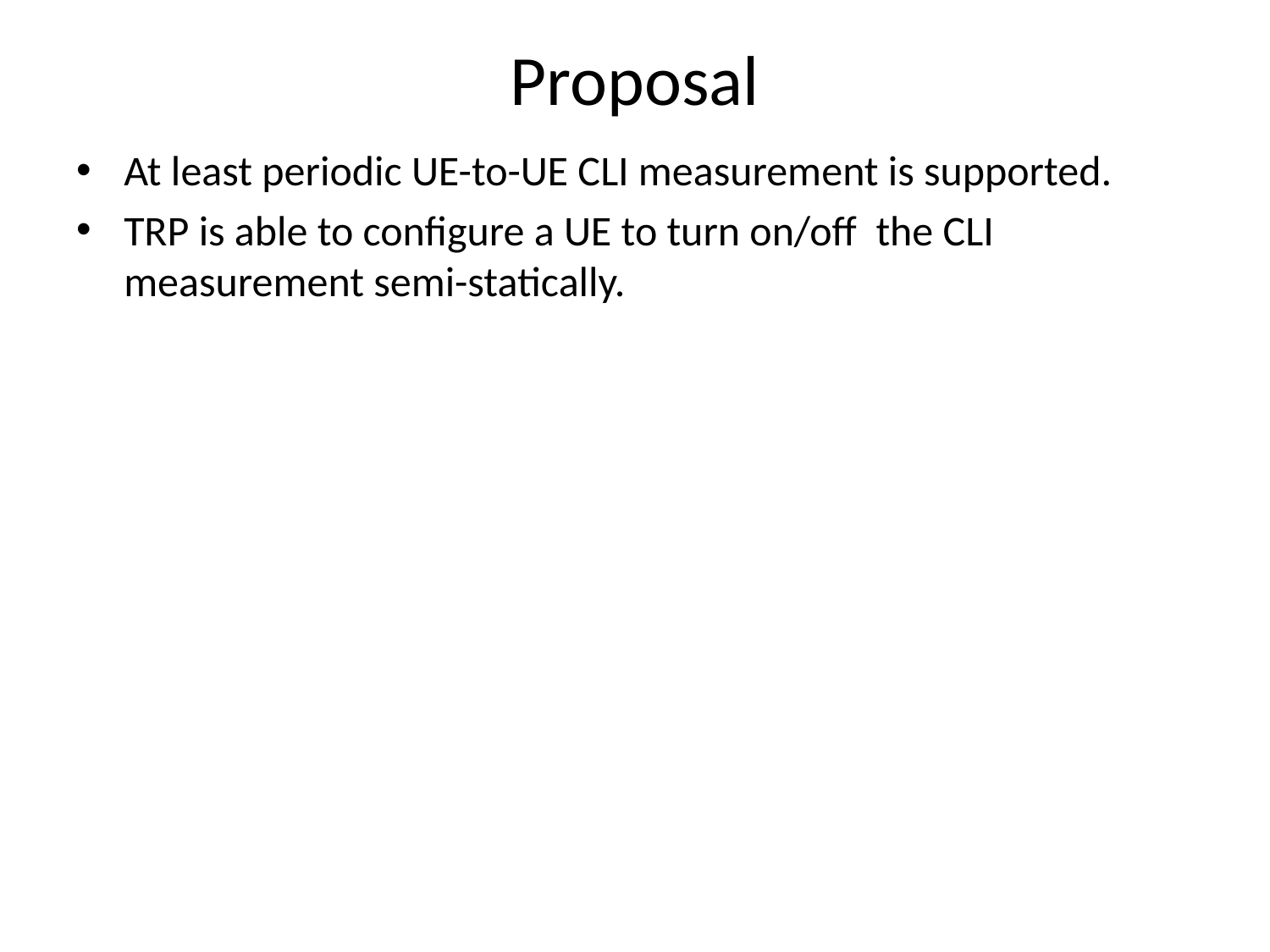

Proposal
At least periodic UE-to-UE CLI measurement is supported.
TRP is able to configure a UE to turn on/off  the CLI measurement semi-statically.